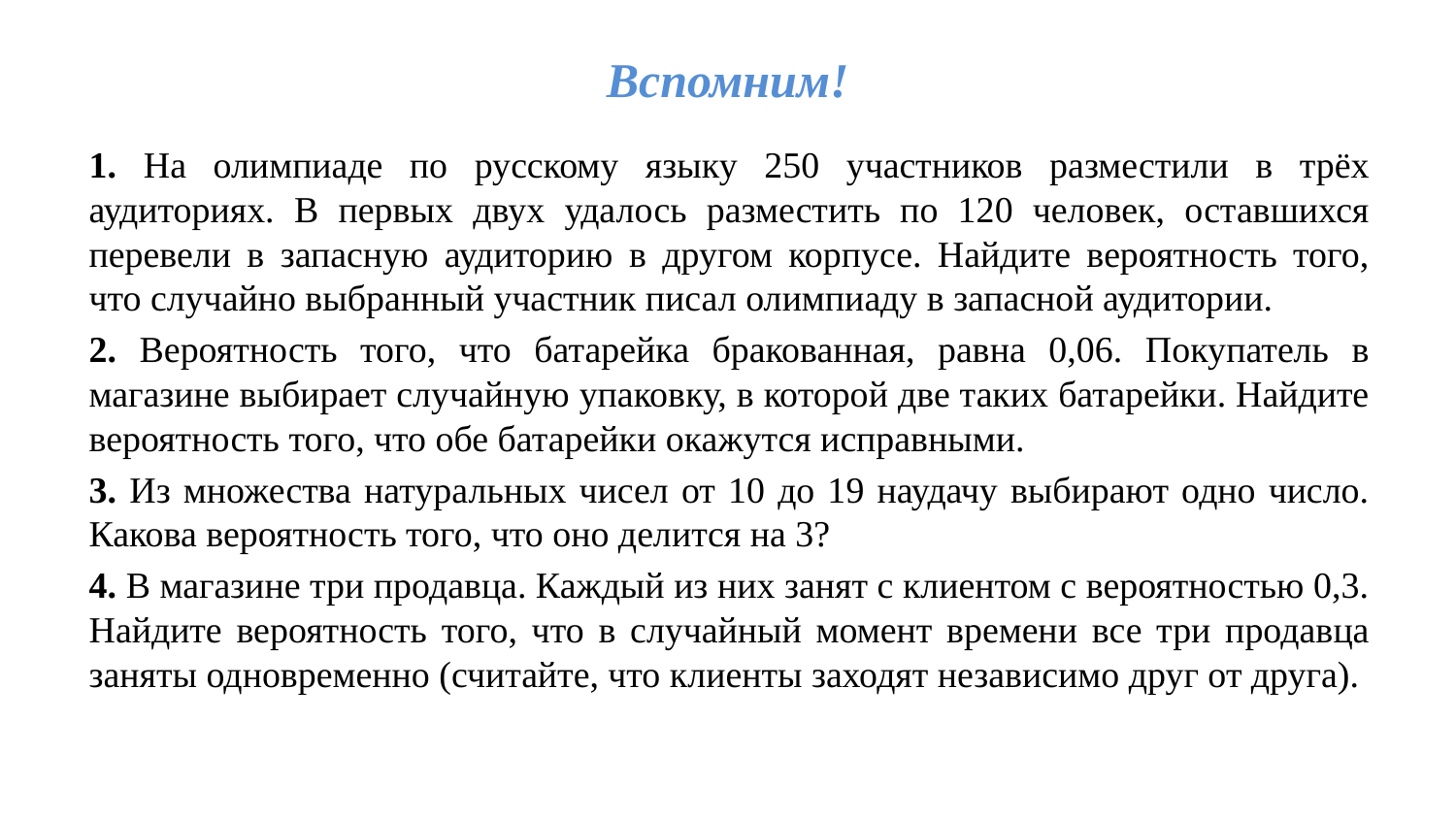

# Вспомним!
1. На олимпиаде по русскому языку 250 участников разместили в трёх аудиториях. В первых двух удалось разместить по 120 человек, оставшихся перевели в запасную аудиторию в другом корпусе. Найдите вероятность того, что случайно выбранный участник писал олимпиаду в запасной аудитории.
2. Вероятность того, что батарейка бракованная, равна 0,06. Покупатель в магазине выбирает случайную упаковку, в которой две таких батарейки. Найдите вероятность того, что обе батарейки окажутся исправными.
3. Из множества натуральных чисел от 10 до 19 наудачу выбирают одно число. Какова вероятность того, что оно делится на 3?
4. В магазине три продавца. Каждый из них занят с клиентом с вероятностью 0,3. Найдите вероятность того, что в случайный момент времени все три продавца заняты одновременно (считайте, что клиенты заходят независимо друг от друга).